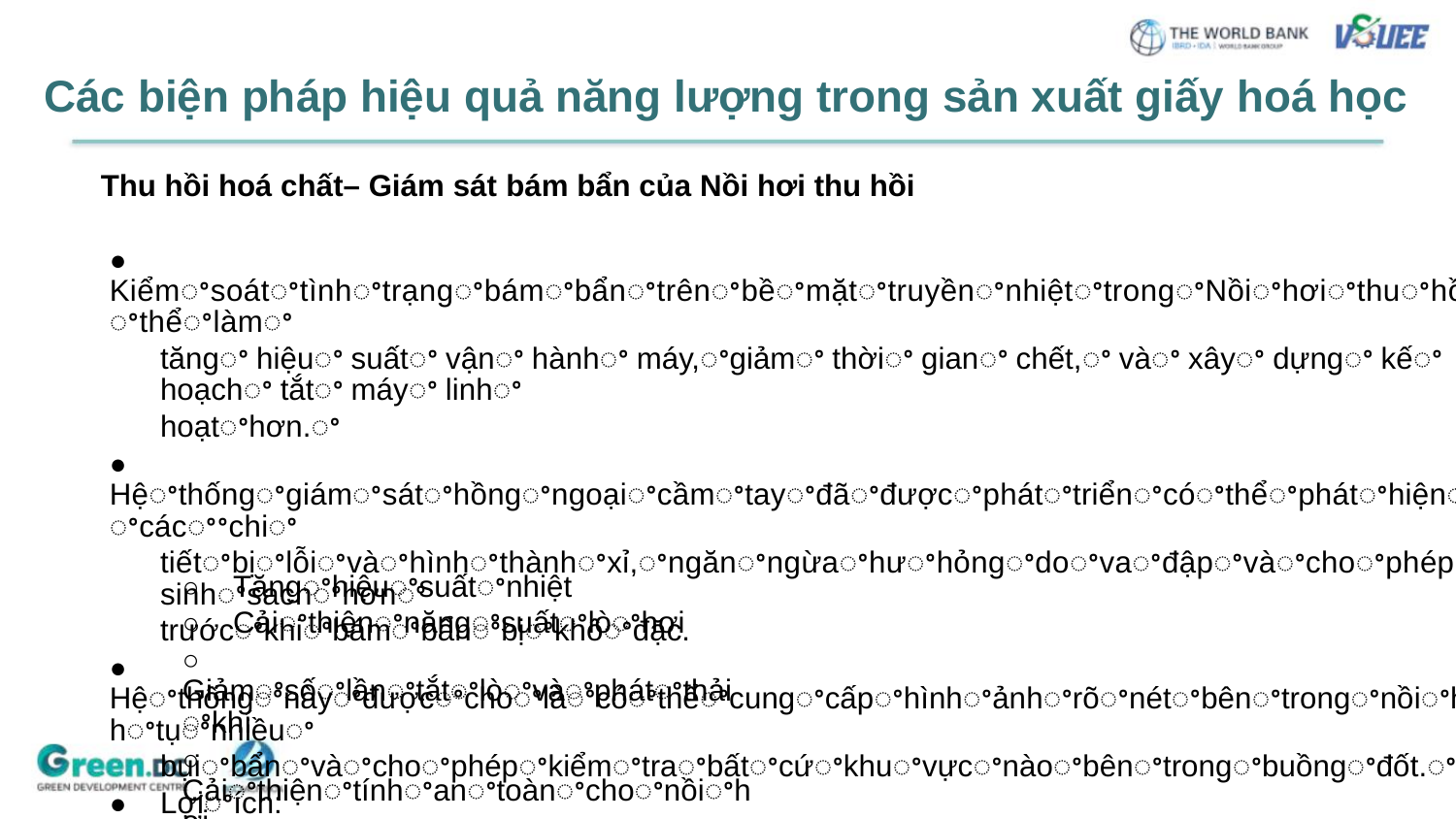

Các biện pháp hiệu quả năng lượng trong sản xuất giấy hoá học
Thu hồi hoá chất– Giám sát bám bẩn của Nồi hơi thu hồi
● KiểmꢀsoátꢀtìnhꢀtrạngꢀbámꢀbẩnꢀtrênꢀbềꢀmặtꢀtruyềnꢀnhiệtꢀtrongꢀNồiꢀhơiꢀthuꢀhồiꢀcóꢀthểꢀlàmꢀ
tăngꢀ hiệuꢀ suấtꢀ vậnꢀ hànhꢀ máy,ꢀgiảmꢀ thờiꢀ gianꢀ chết,ꢀ vàꢀ xâyꢀ dựngꢀ kếꢀ hoạchꢀ tắtꢀ máyꢀ linhꢀ
hoạtꢀhơn.ꢀ
● Hệꢀthốngꢀgiámꢀsátꢀhồngꢀngoạiꢀcầmꢀtayꢀđãꢀđượcꢀphátꢀtriểnꢀcóꢀthểꢀphátꢀhiệnꢀsớmꢀcácꢀꢀchiꢀ
tiếtꢀbịꢀlỗiꢀvàꢀhìnhꢀthànhꢀxỉ,ꢀngănꢀngừaꢀhưꢀhỏngꢀdoꢀvaꢀđậpꢀvàꢀchoꢀphépꢀvệꢀsinhꢀsachꢀhơnꢀ
trướcꢀkhiꢀbámꢀbẩnꢀbịꢀkhôꢀđặc.
● Hệꢀthốngꢀnàyꢀđượcꢀchoꢀlàꢀcóꢀthểꢀcungꢀcấpꢀhìnhꢀảnhꢀrõꢀnétꢀbênꢀtrongꢀnồiꢀhơiꢀtíchꢀtụꢀnhiềuꢀ
bụiꢀbẩnꢀvàꢀchoꢀphépꢀkiểmꢀtraꢀbấtꢀcứꢀkhuꢀvựcꢀnàoꢀbênꢀtrongꢀbuồngꢀđốt.ꢀ
● Lợiꢀích:
○ Tăngꢀhiệuꢀsuấtꢀnhiệt
○ Cảiꢀthiệnꢀnăngꢀsuấtꢀlòꢀhơi
○ Giảmꢀsốꢀlầnꢀtắtꢀlòꢀvàꢀphátꢀthảiꢀkhí
○ Cảiꢀthiệnꢀtínhꢀanꢀtoànꢀchoꢀnồiꢀhơi